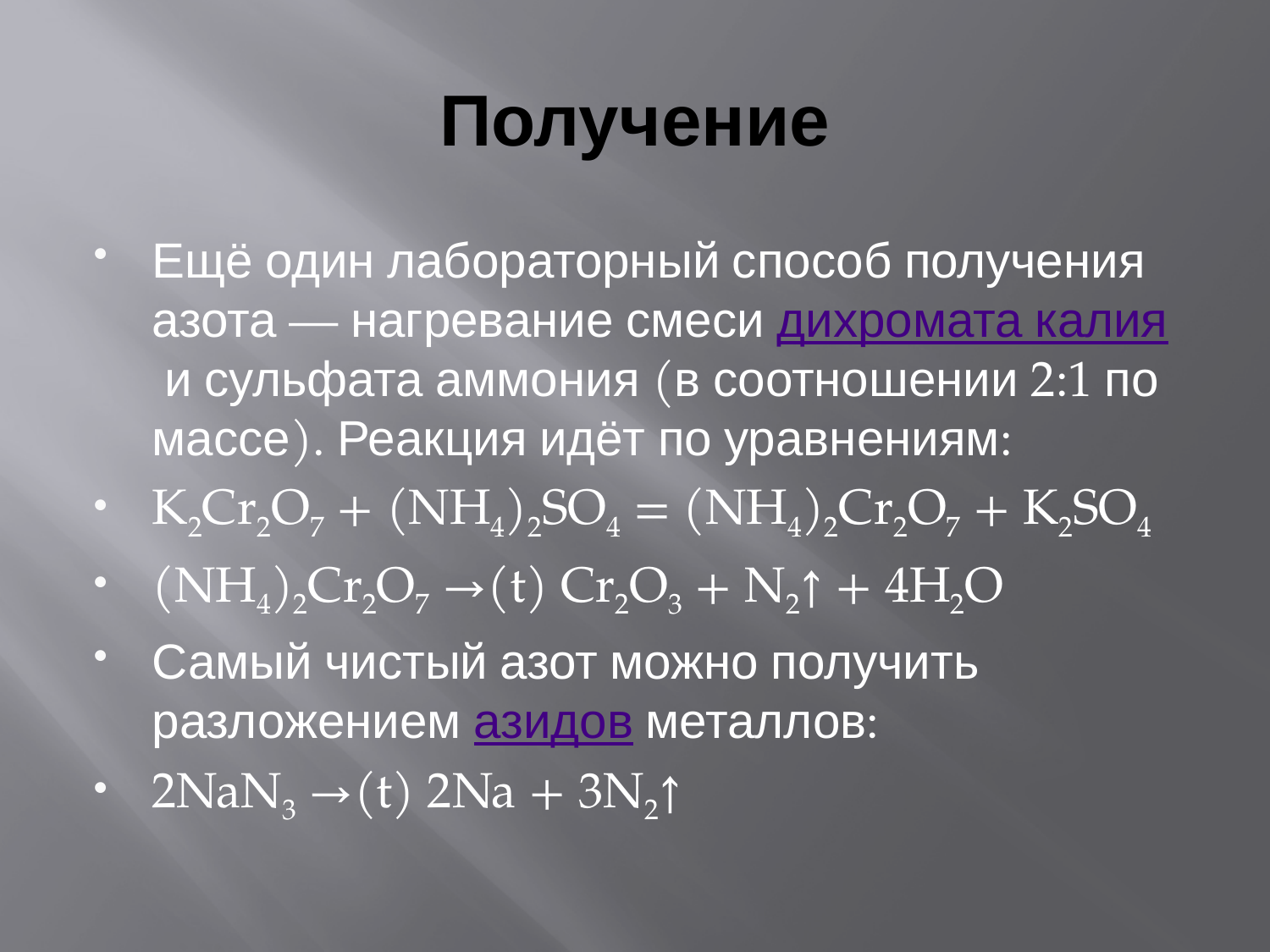

# Получение
Ещё один лабораторный способ получения азота — нагревание смеси дихромата калия и сульфата аммония (в соотношении 2:1 по массе). Реакция идёт по уравнениям:
K2Cr2O7 + (NH4)2SO4 = (NH4)2Cr2O7 + K2SO4
(NH4)2Cr2O7 →(t) Cr2O3 + N2↑ + 4H2O
Самый чистый азот можно получить разложением азидов металлов:
2NaN3 →(t) 2Na + 3N2↑